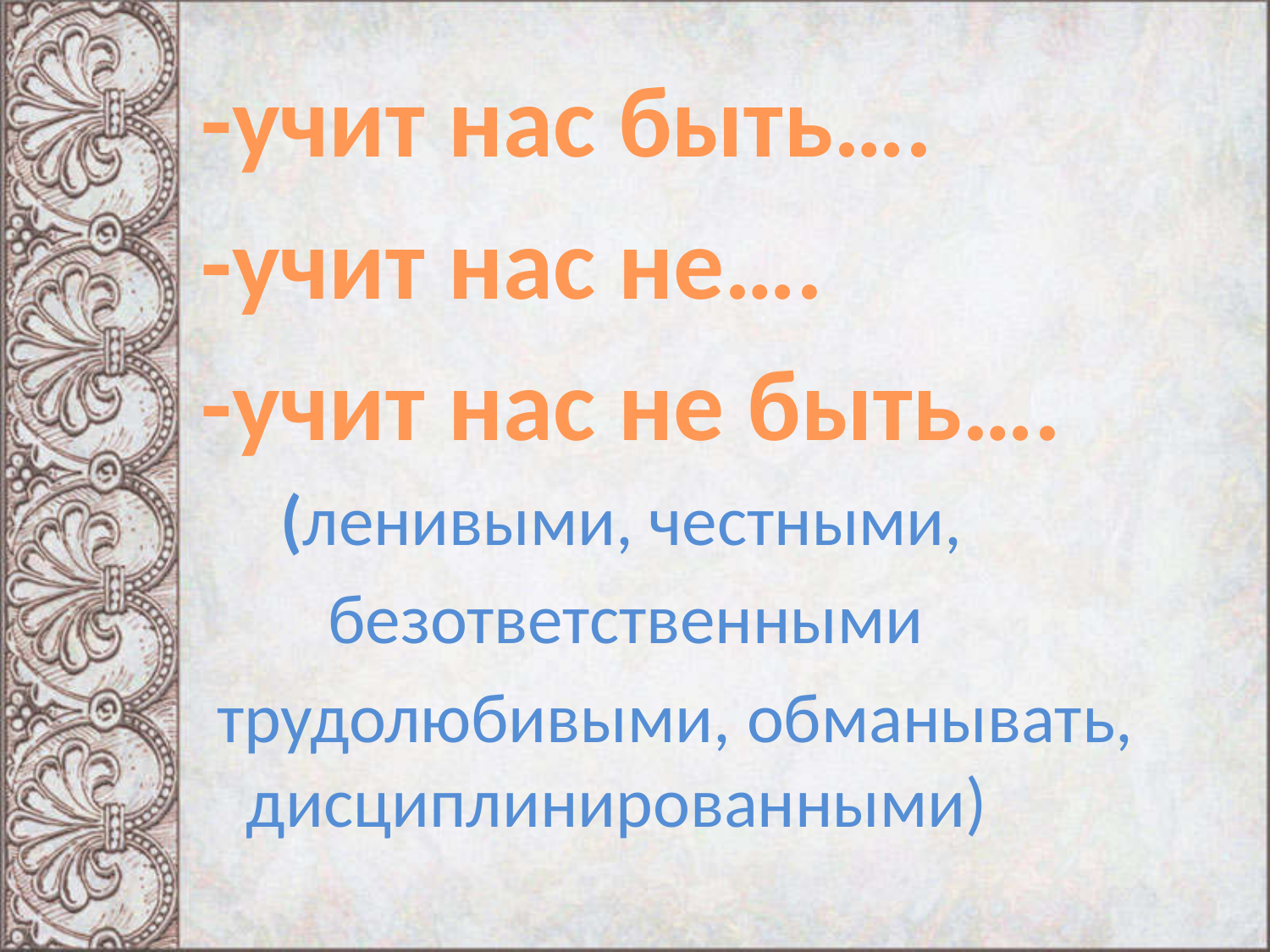

-учит нас быть….
-учит нас не….
-учит нас не быть….
     (ленивыми, честными,
        безответственными
 трудолюбивыми, обманывать,   дисциплинированными)